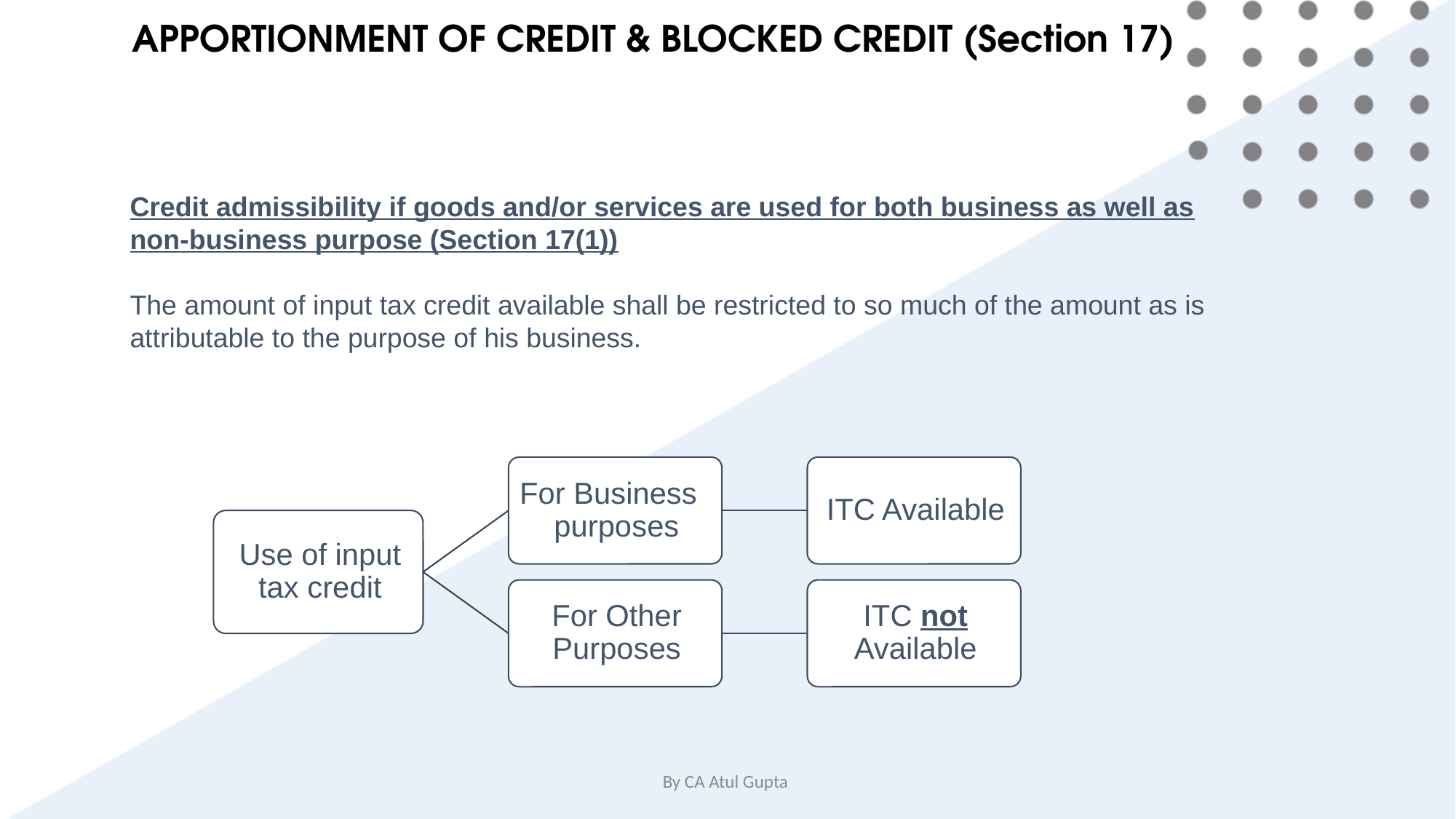

APPORTIONMENT OF CREDIT & BLOCKED CREDIT (Section 17)

Credit admissibility if goods and/or services are used for both business as well as non-business purpose (Section 17(1))

The amount of input tax credit available shall be restricted to so much of the amount as is attributable to the purpose of his business.

Use of input tax credit

For Business   purposes

ITC Available

For Other Purposes

ITC not Available
By CA Atul Gupta